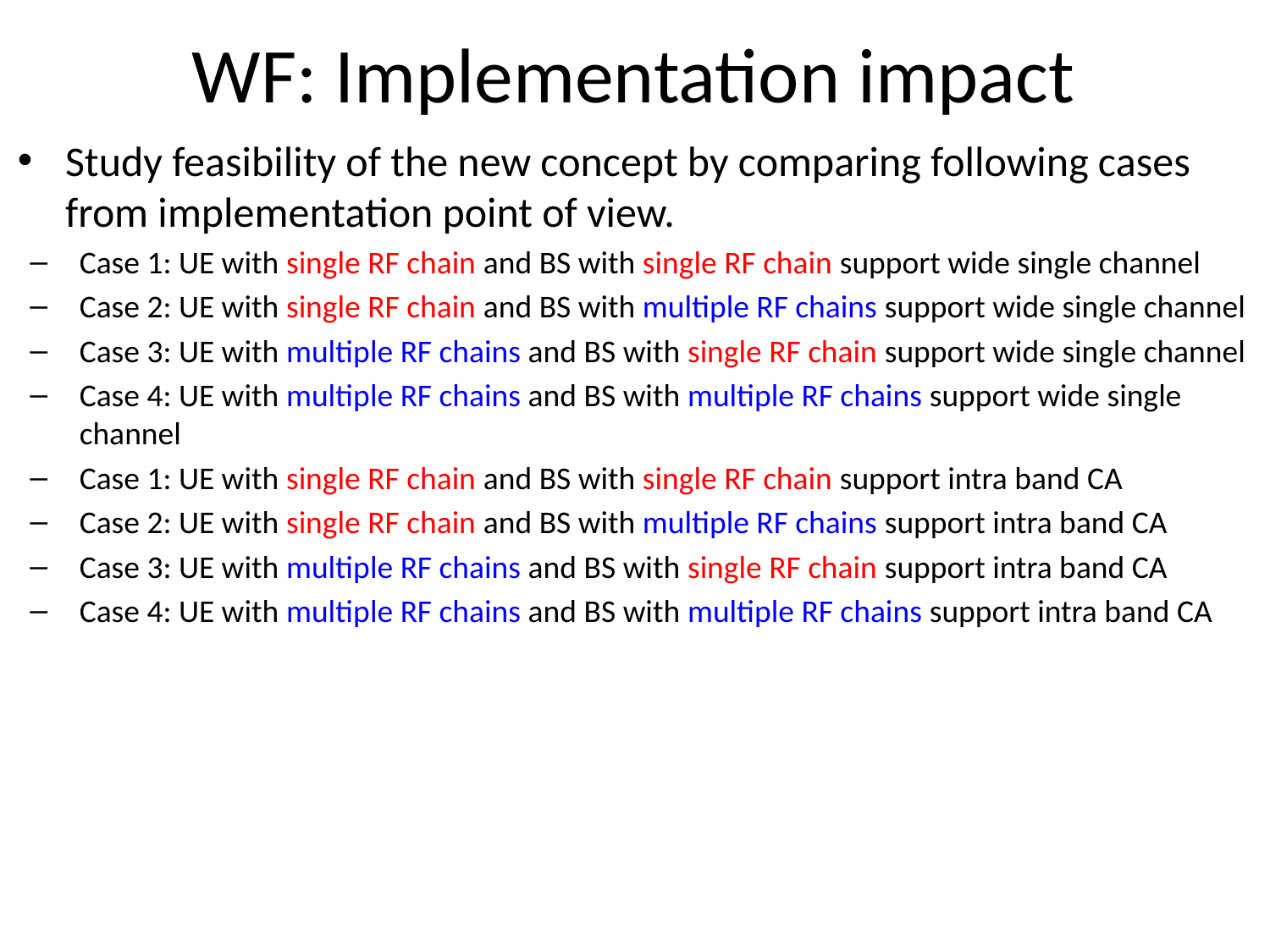

# WF: Implementation impact
Study feasibility of the new concept by comparing following cases from implementation point of view.
Case 1: UE with single RF chain and BS with single RF chain support wide single channel
Case 2: UE with single RF chain and BS with multiple RF chains support wide single channel
Case 3: UE with multiple RF chains and BS with single RF chain support wide single channel
Case 4: UE with multiple RF chains and BS with multiple RF chains support wide single channel
Case 1: UE with single RF chain and BS with single RF chain support intra band CA
Case 2: UE with single RF chain and BS with multiple RF chains support intra band CA
Case 3: UE with multiple RF chains and BS with single RF chain support intra band CA
Case 4: UE with multiple RF chains and BS with multiple RF chains support intra band CA